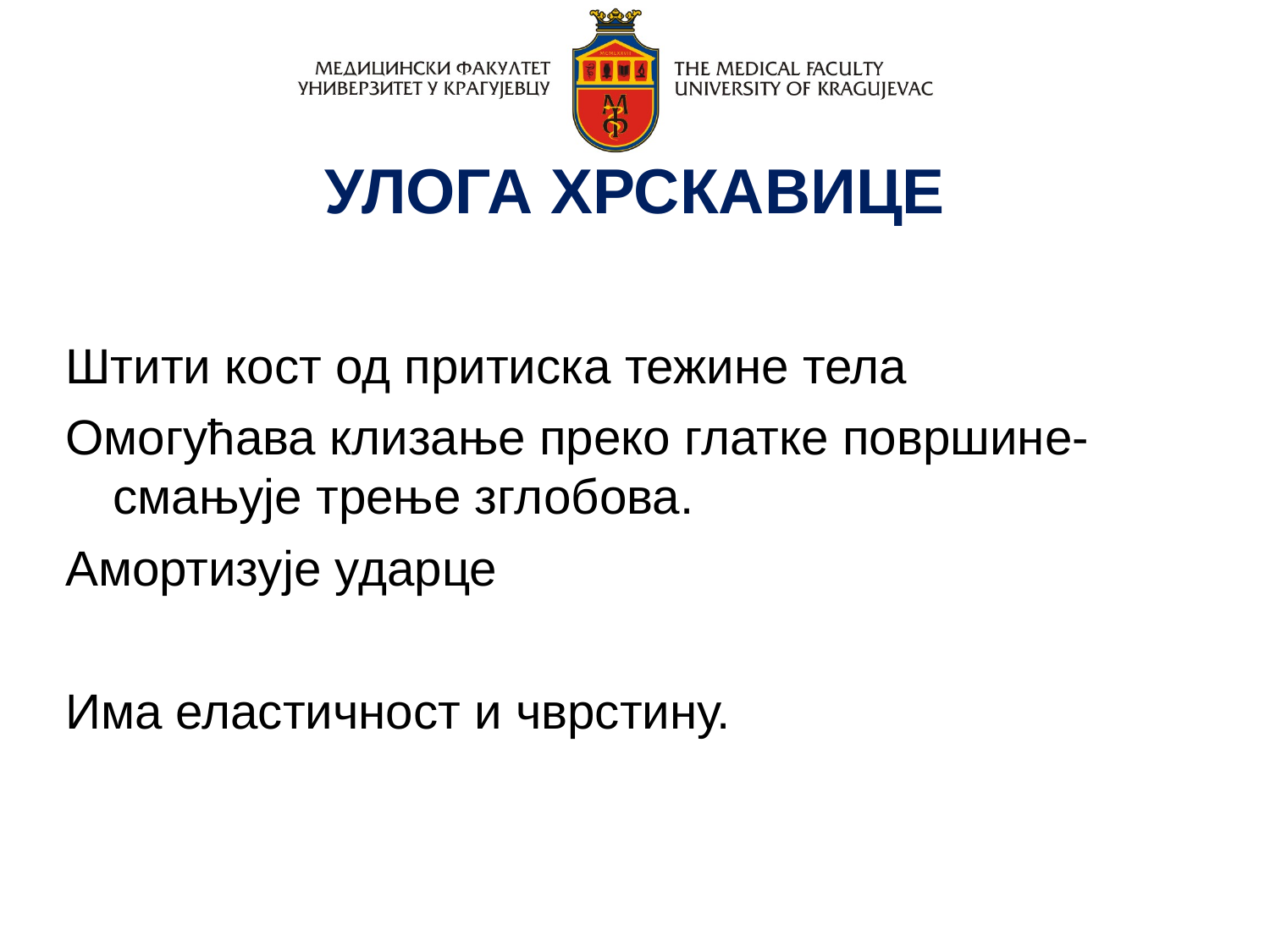

УЛОГА ХРСКАВИЦЕ
Штити кост од притиска тежине тела
Омогућава клизање преко глатке површине- смањује трење зглобова.
Aмортизује ударце

Има еластичност и чврстину.